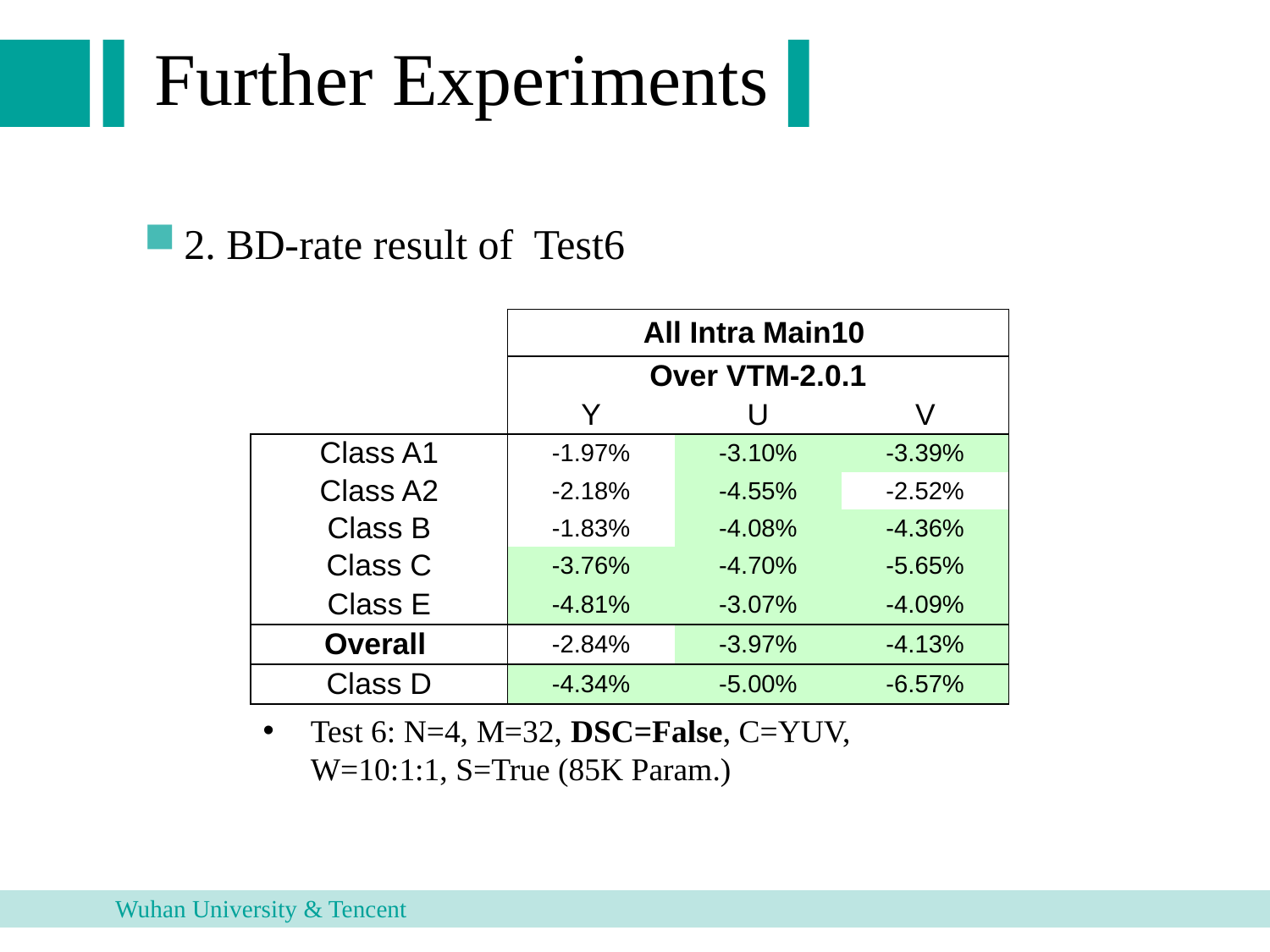

Further Experiments
2. BD-rate result of  Test6
|  | All Intra Main10 |  |  |
| --- | --- | --- | --- |
|  | Over VTM-2.0.1 |  |  |
|  | Y | U | V |
| Class A1 | -1.97% | -3.10% | -3.39% |
| Class A2 | -2.18% | -4.55% | -2.52% |
| Class B | -1.83% | -4.08% | -4.36% |
| Class C | -3.76% | -4.70% | -5.65% |
| Class E | -4.81% | -3.07% | -4.09% |
| Overall | -2.84% | -3.97% | -4.13% |
| Class D | -4.34% | -5.00% | -6.57% |
Test 6: N=4, M=32, DSC=False, C=YUV, W=10:1:1, S=True (85K Param.)